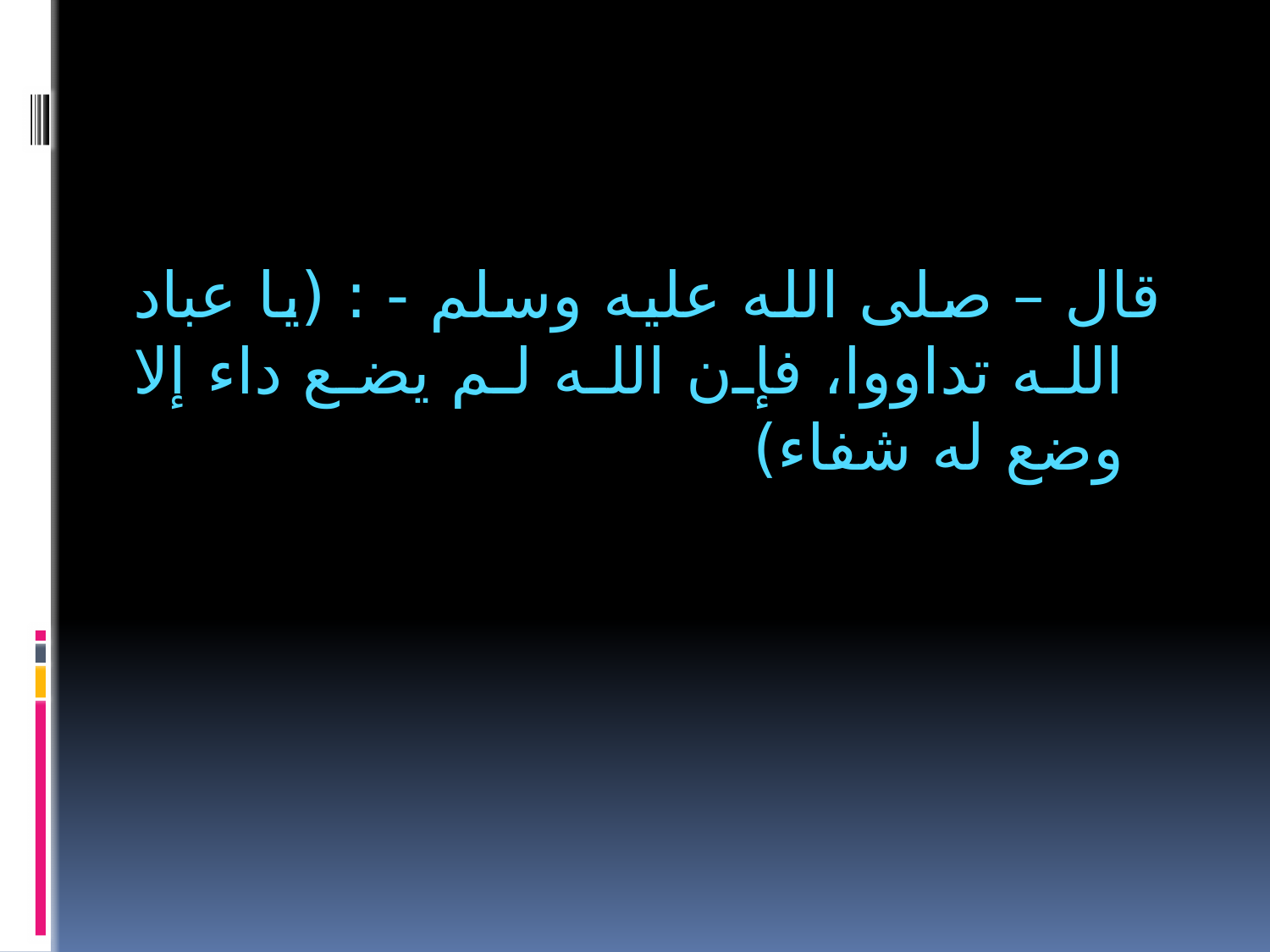

قال – صلى الله عليه وسلم - : (يا عباد الله تداووا، فإن الله لم يضع داء إلا وضع له شفاء)